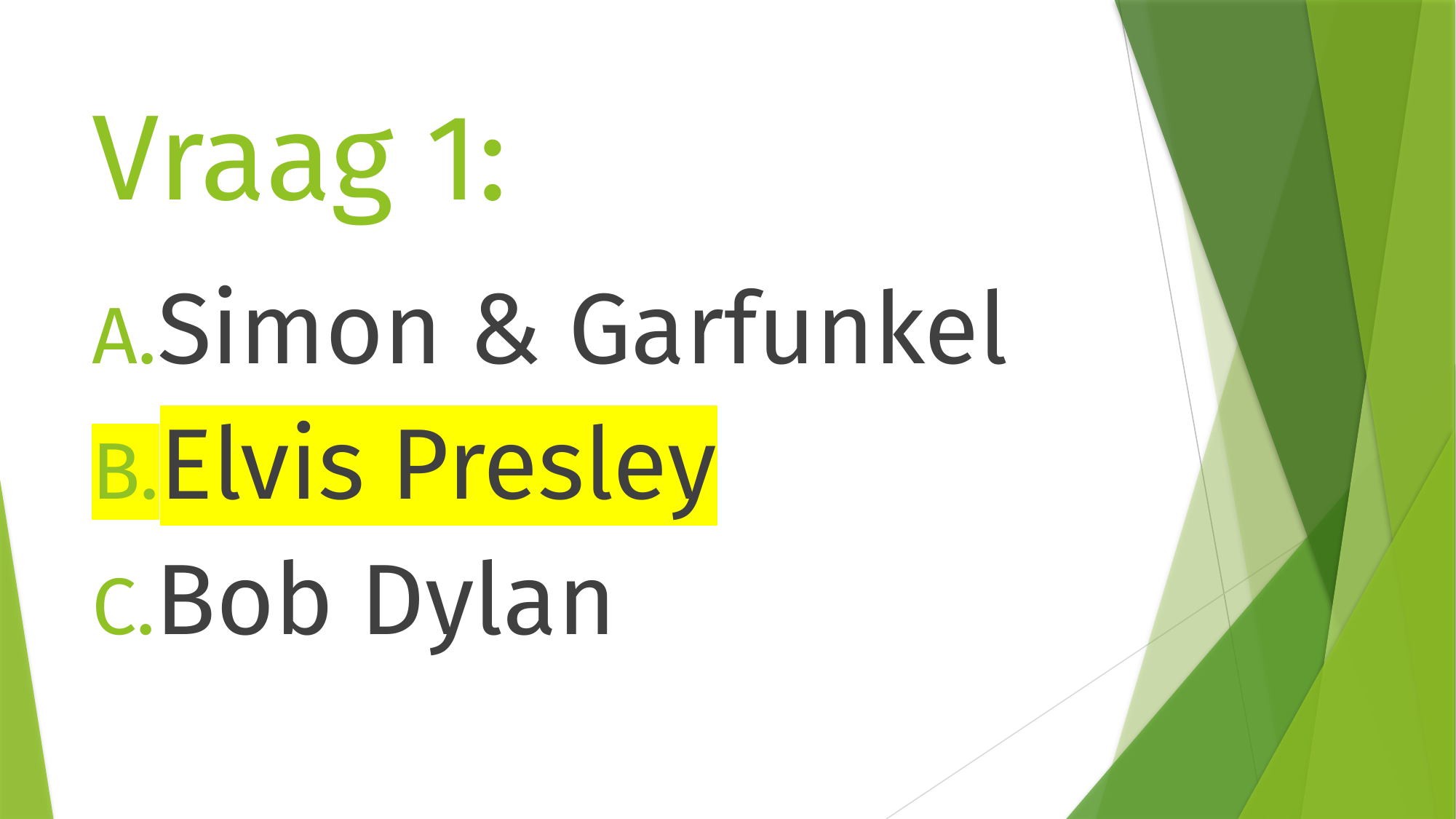

# Vraag 1:
Simon & Garfunkel
Elvis Presley
Bob Dylan